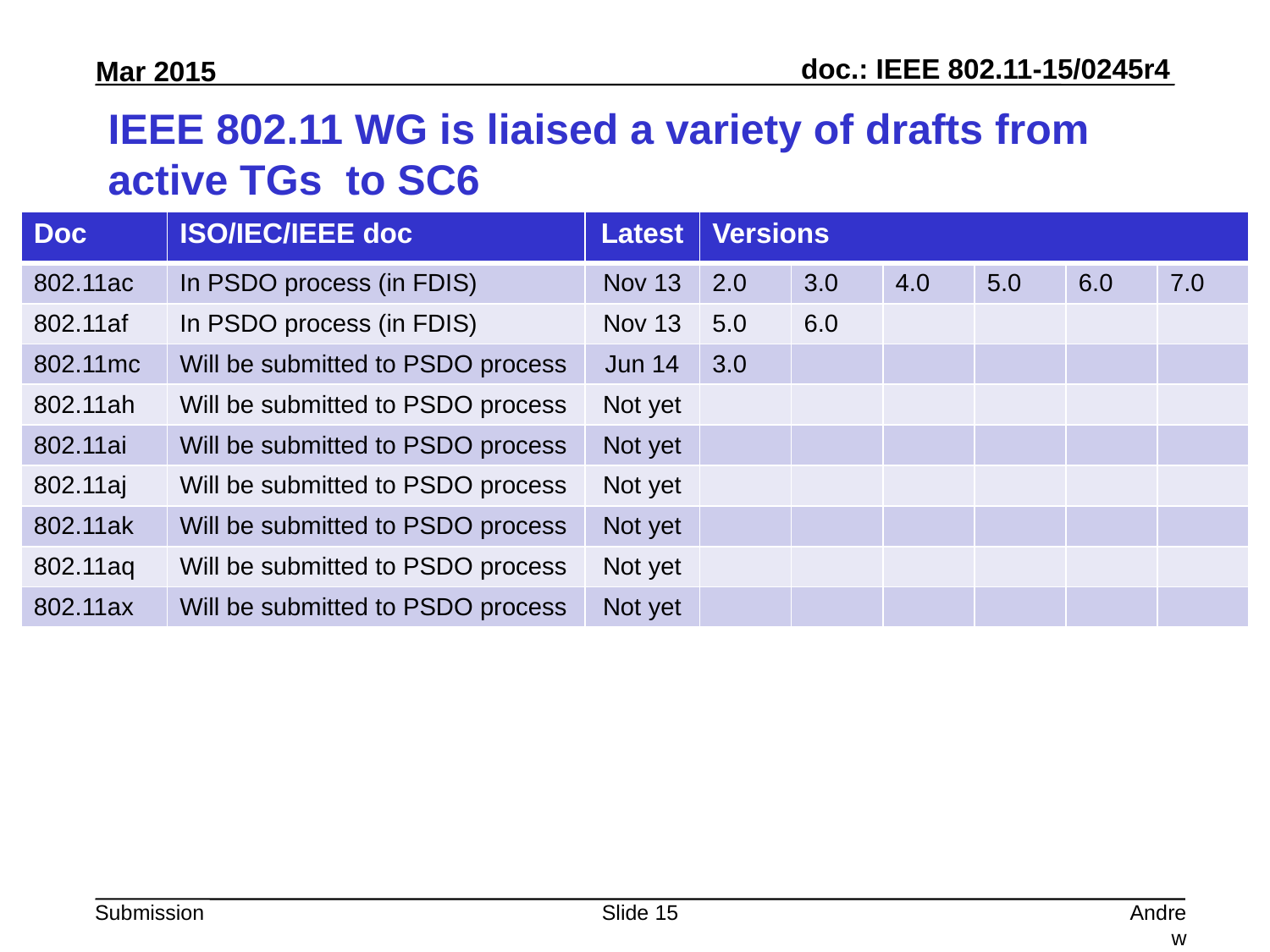

# IEEE 802.11 WG is liaised a variety of drafts from active TGs  to SC6
| Doc | ISO/IEC/IEEE doc | Latest | Versions |  |  |  |  |  |
| --- | --- | --- | --- | --- | --- | --- | --- | --- |
| 802.11ac | In PSDO process (in FDIS) | Nov 13 | 2.0 | 3.0 | 4.0 | 5.0 | 6.0 | 7.0 |
| 802.11af | In PSDO process (in FDIS) | Nov 13 | 5.0 | 6.0 |  |  |  |  |
| 802.11mc | Will be submitted to PSDO process | Jun 14 | 3.0 |  |  |  |  |  |
| 802.11ah | Will be submitted to PSDO process | Not yet |  |  |  |  |  |  |
| 802.11ai | Will be submitted to PSDO process | Not yet |  |  |  |  |  |  |
| 802.11aj | Will be submitted to PSDO process | Not yet |  |  |  |  |  |  |
| 802.11ak | Will be submitted to PSDO process | Not yet |  |  |  |  |  |  |
| 802.11aq | Will be submitted to PSDO process | Not yet |  |  |  |  |  |  |
| 802.11ax | Will be submitted to PSDO process | Not yet |  |  |  |  |  |  |
Slide 15
Andrew Myles, Cisco